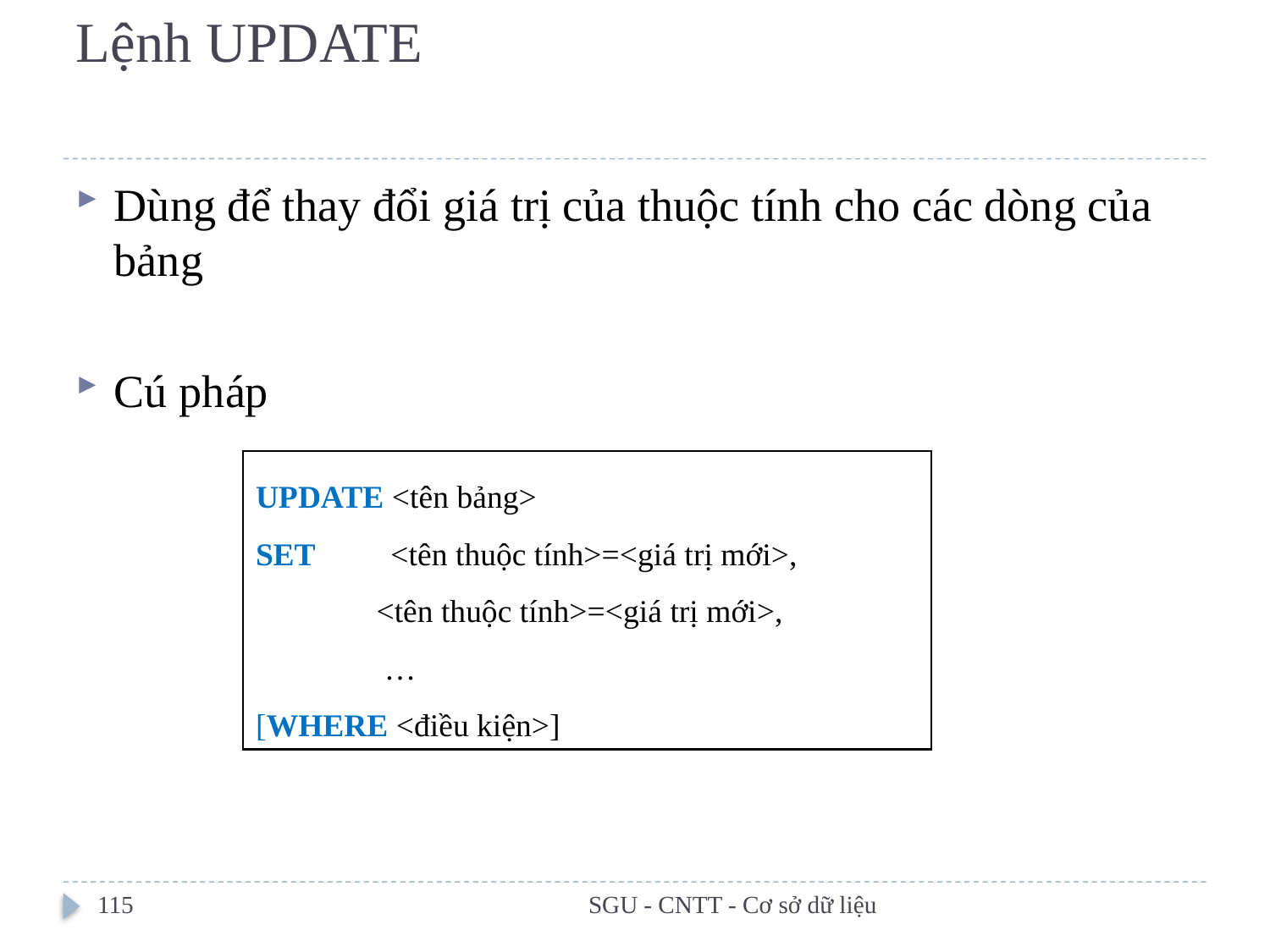

# Lệnh UPDATE
Dùng để thay đổi giá trị của thuộc tính cho các dòng của bảng

Cú pháp

UPDATE <tên bảng>
SET 	 <tên thuộc tính>=<giá trị mới>,
               <tên thuộc tính>=<giá trị mới>,
                …
[WHERE <điều kiện>]
115
SGU - CNTT - Cơ sở dữ liệu